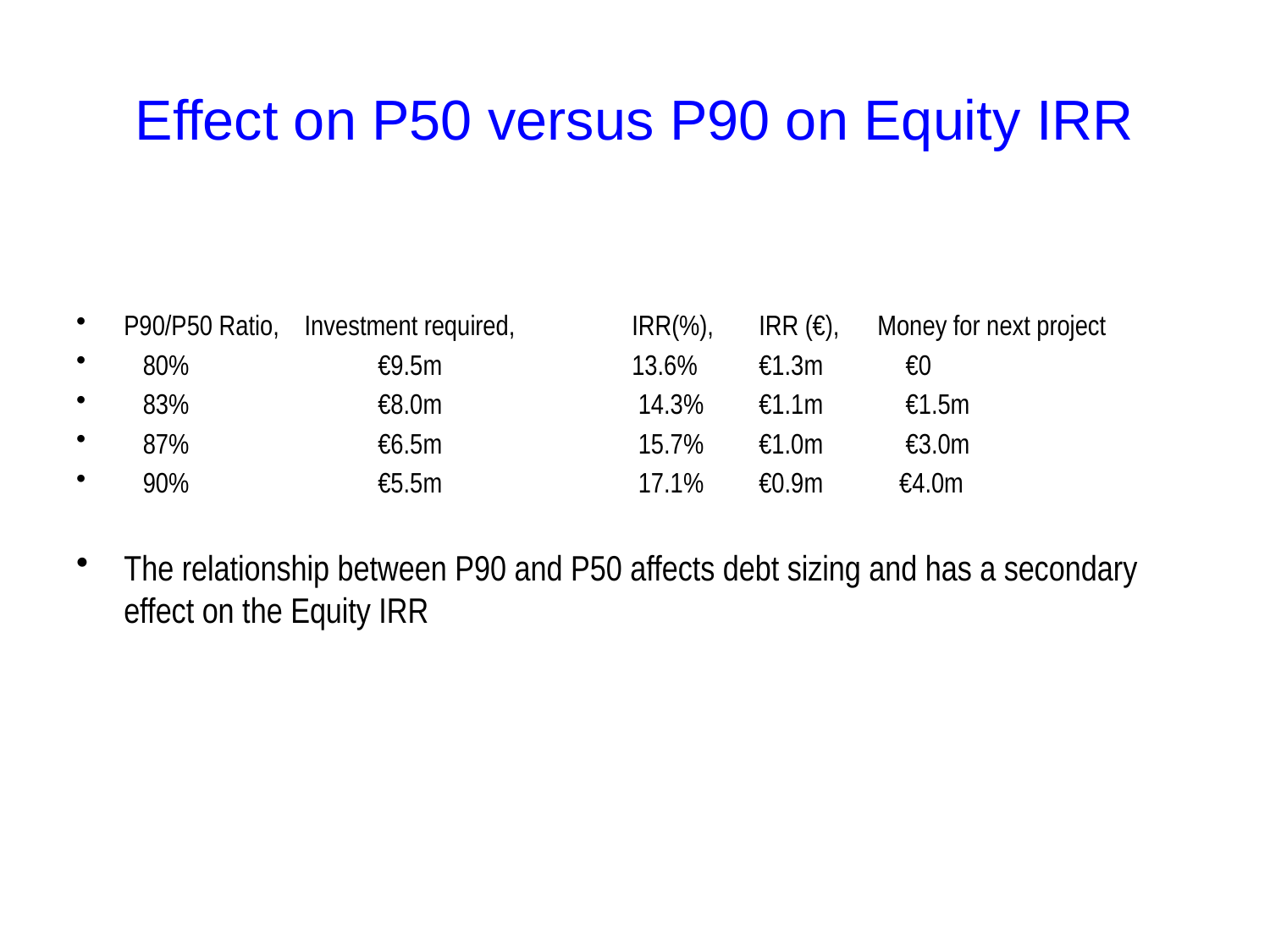

# Effect on P50 versus P90 on Equity IRR

P90/P50 Ratio,    Investment required,    	IRR(%),     	IRR (€),      Money for next project
   80%		€9.5m                 	13.6%       	€1.3m             €0
   83% 		€8.0m                	 14.3%       	€1.1m             €1.5m
   87%		€6.5m                	 15.7%       	€1.0m             €3.0m
   90%		€5.5m               	 17.1%	€0.9m            €4.0m

The relationship between P90 and P50 affects debt sizing and has a secondary effect on the Equity IRR